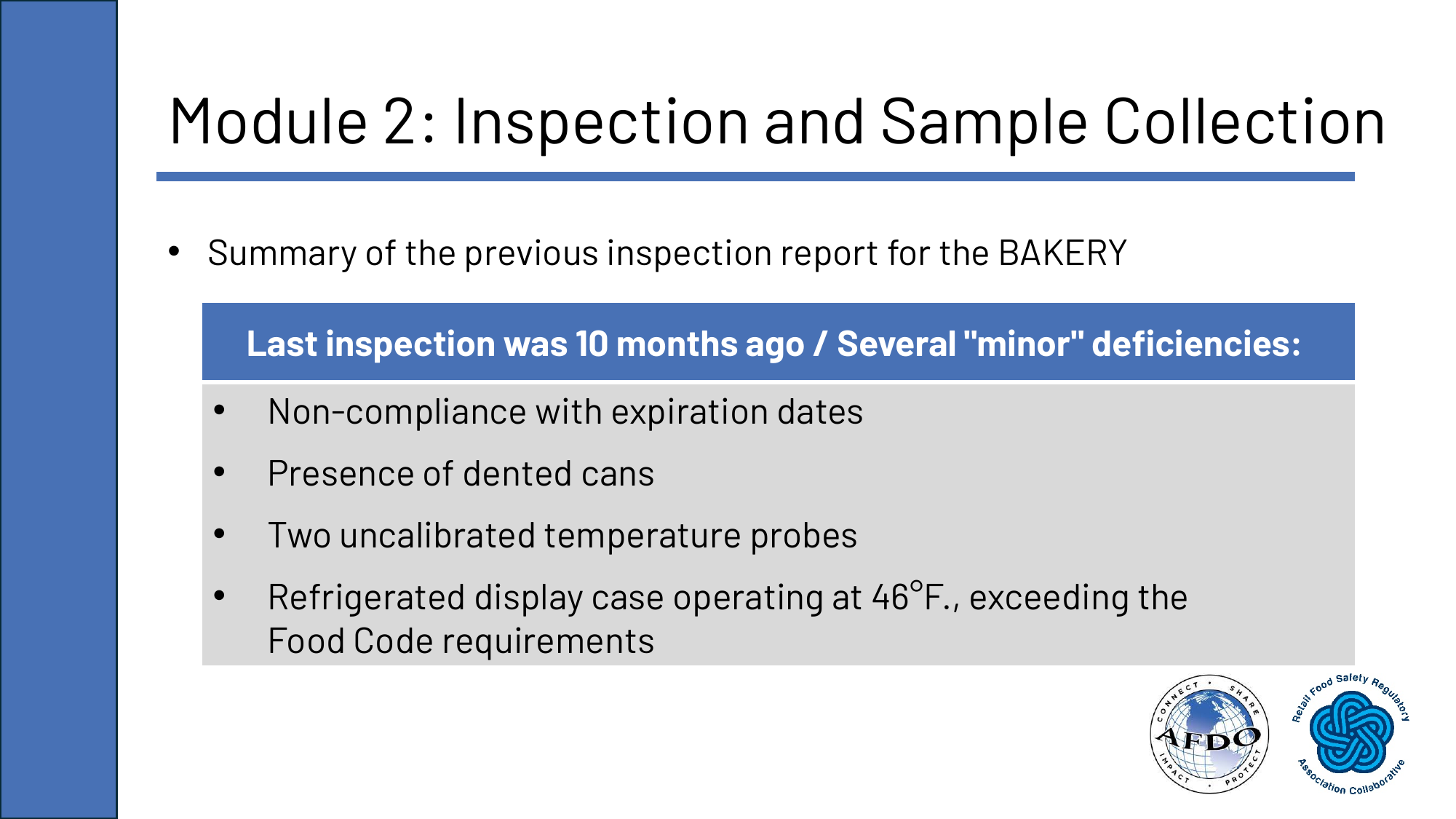

# Module 2: Inspection and Sample Collection
Summary of the previous inspection report for the BAKERY
| Last inspection was 10 months ago / Several "minor" deficiencies: |
| --- |
| Non-compliance with expiration dates  Presence of dented cans Two uncalibrated temperature probes Refrigerated display case operating at 46°F., exceeding the Food Code requirements |